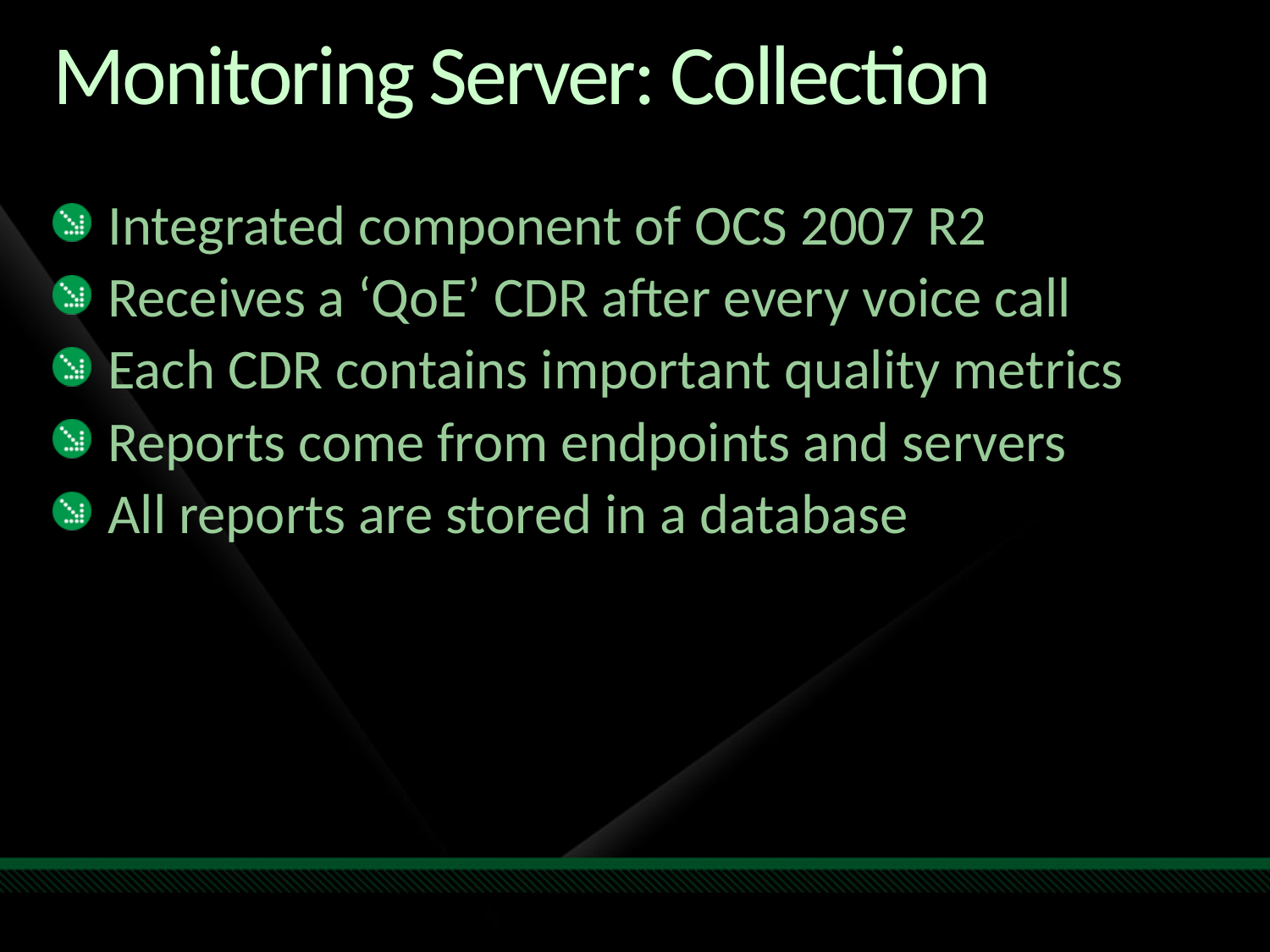

# Monitoring Server: Collection
Integrated component of OCS 2007 R2
Receives a ‘QoE’ CDR after every voice call
Each CDR contains important quality metrics
Reports come from endpoints and servers
All reports are stored in a database